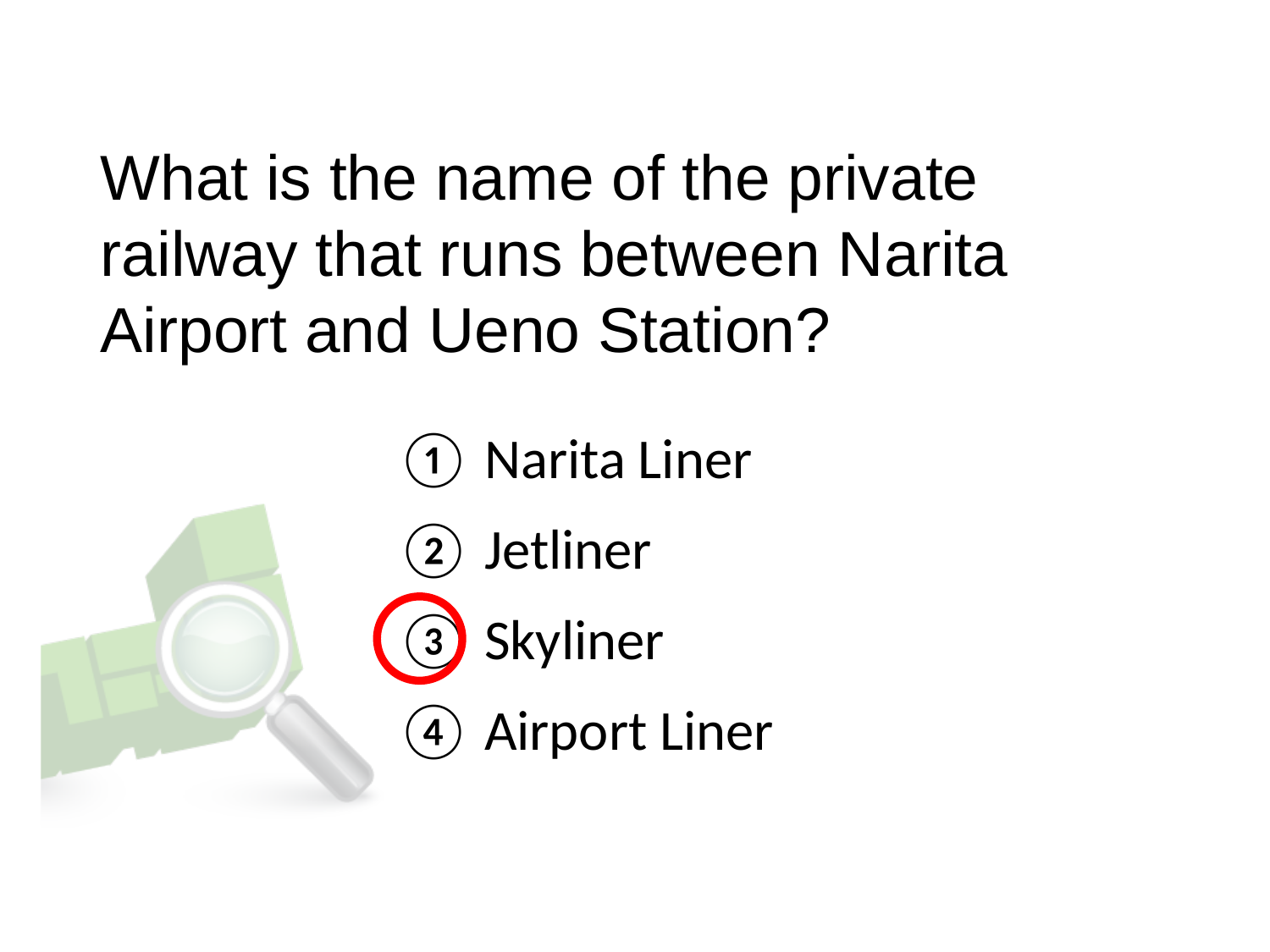

# What is the name of the private railway that runs between Narita Airport and Ueno Station?
① Narita Liner
② Jetliner
③ Skyliner
④ Airport Liner